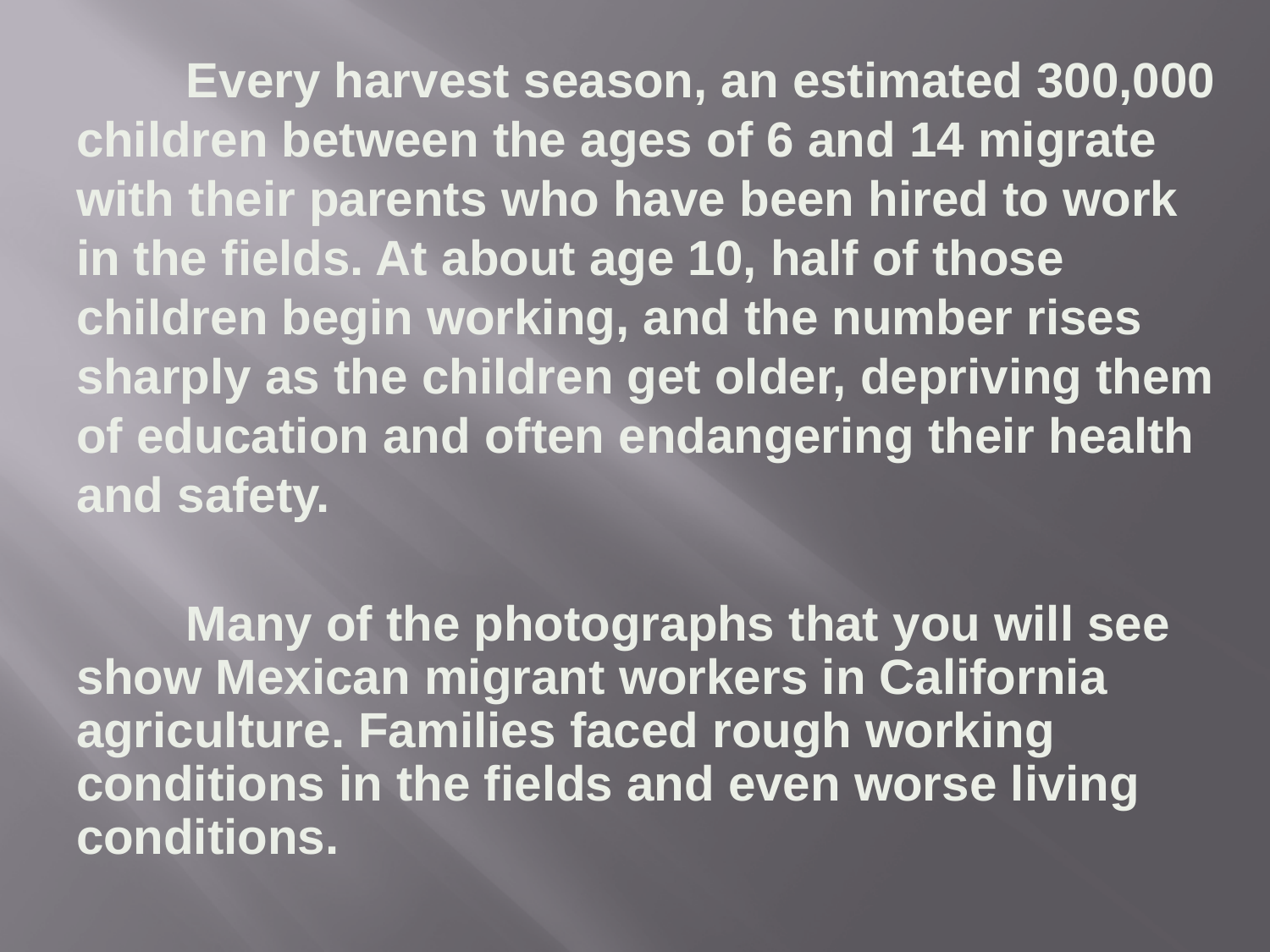

Every harvest season, an estimated 300,000 children between the ages of 6 and 14 migrate with their parents who have been hired to work in the fields. At about age 10, half of those children begin working, and the number rises sharply as the children get older, depriving them of education and often endangering their health and safety.

        Many of the photographs that you will see show Mexican migrant workers in California agriculture. Families faced rough working conditions in the fields and even worse living conditions.